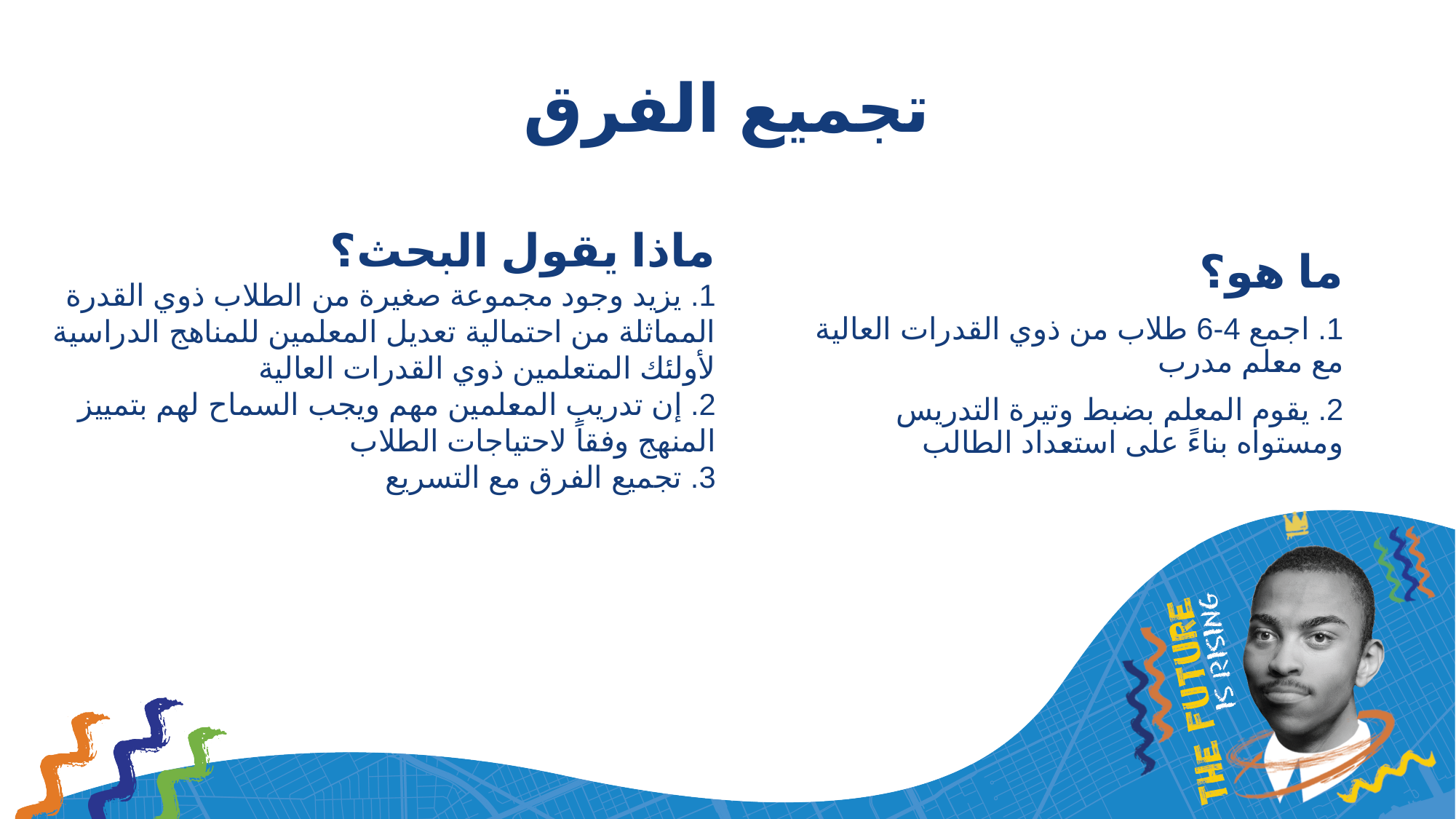

# تجميع الفرق

ما هو؟
1. اجمع 4-6 طلاب من ذوي القدرات العالية مع معلم مدرب
2. يقوم المعلم بضبط وتيرة التدريس ومستواه بناءً على استعداد الطالب

ماذا يقول البحث؟
1. يزيد وجود مجموعة صغيرة من الطلاب ذوي القدرة المماثلة من احتمالية تعديل المعلمين للمناهج الدراسية لأولئك المتعلمين ذوي القدرات العالية
2. إن تدريب المعلمين مهم ويجب السماح لهم بتمييز المنهج وفقاً لاحتياجات الطلاب
3. تجميع الفرق مع التسريع